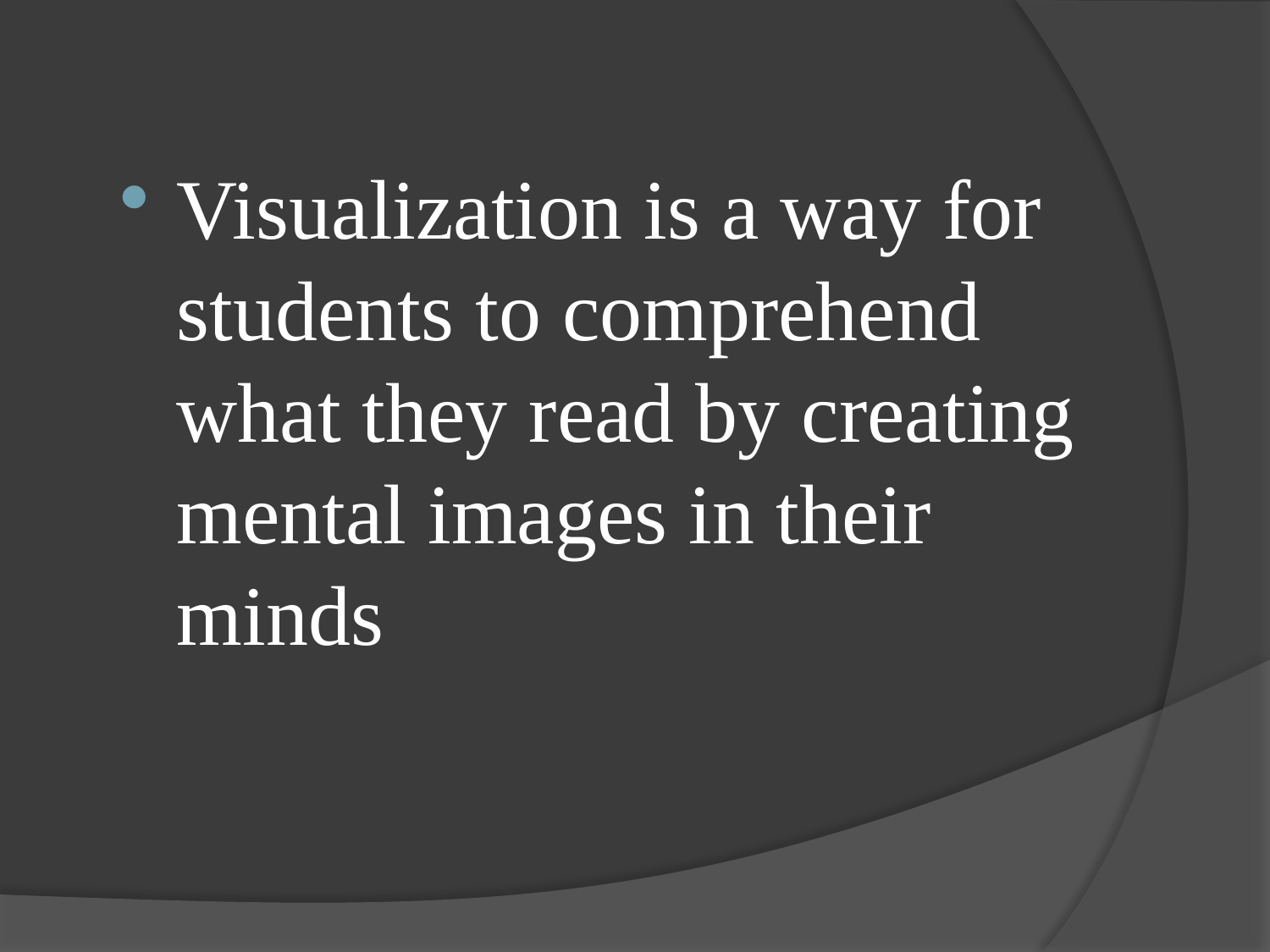

Visualization is a way for students to comprehend what they read by creating mental images in their minds